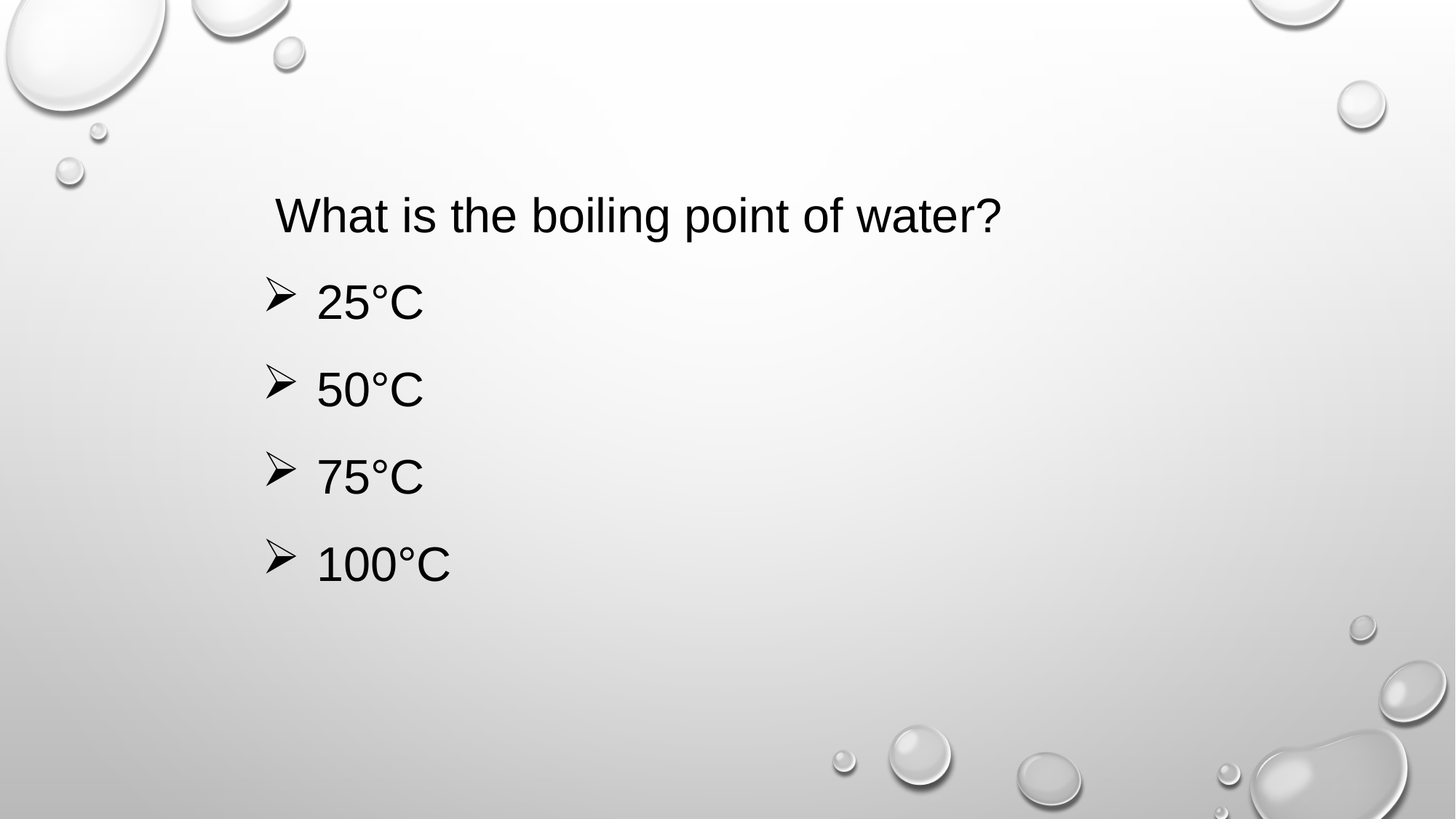

What is the boiling point of water?
25°C
50°C
75°C
100°C